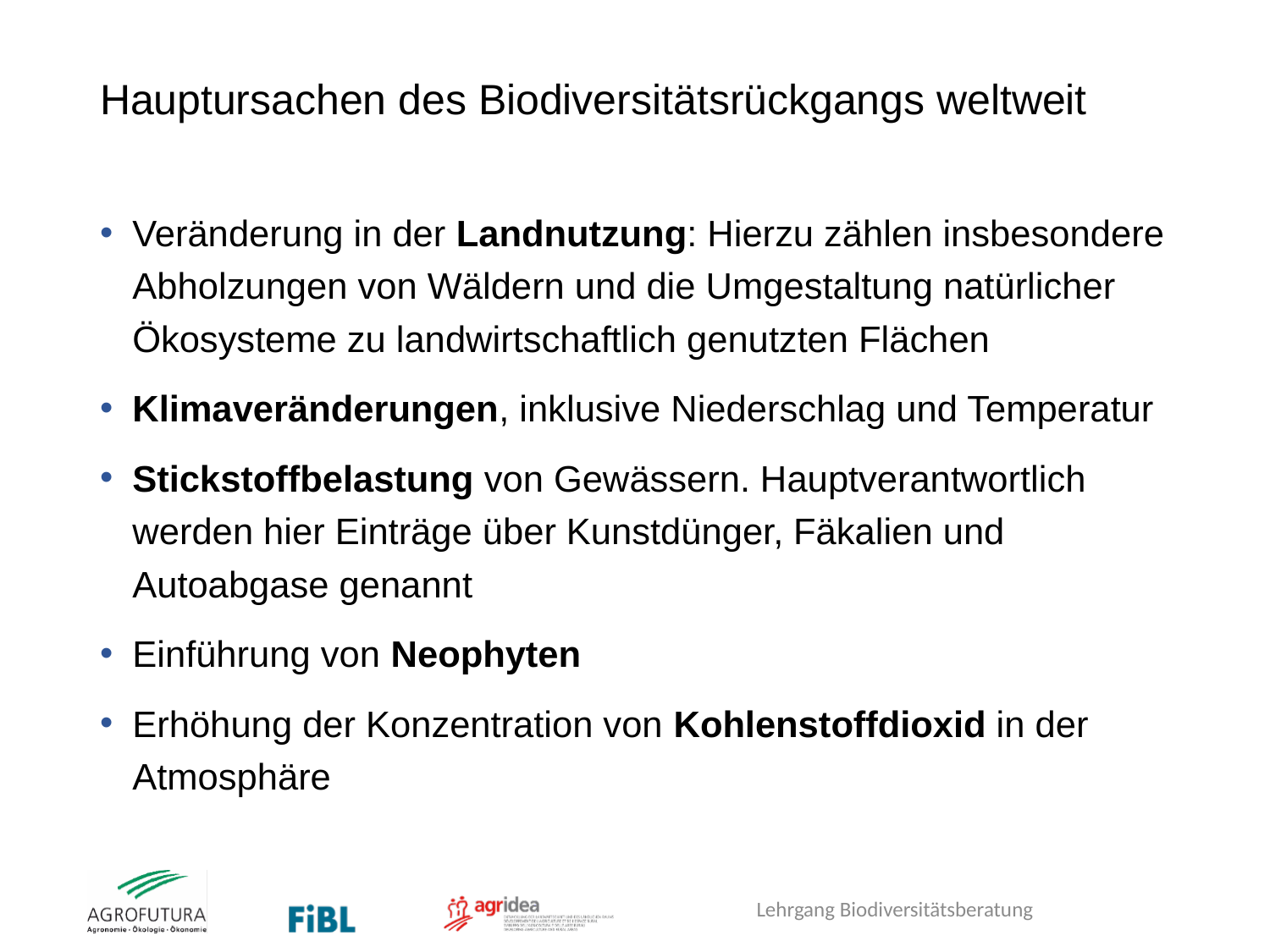

# Hauptursachen des Biodiversitätsrückgangs weltweit
Veränderung in der Landnutzung: Hierzu zählen insbesondere Abholzungen von Wäldern und die Umgestaltung natürlicher Ökosysteme zu landwirtschaftlich genutzten Flächen
Klimaveränderungen, inklusive Niederschlag und Temperatur
Stickstoffbelastung von Gewässern. Hauptverantwortlich werden hier Einträge über Kunstdünger, Fäkalien und Autoabgase genannt
Einführung von Neophyten
Erhöhung der Konzentration von Kohlenstoffdioxid in der Atmosphäre
Lehrgang Biodiversitätsberatung